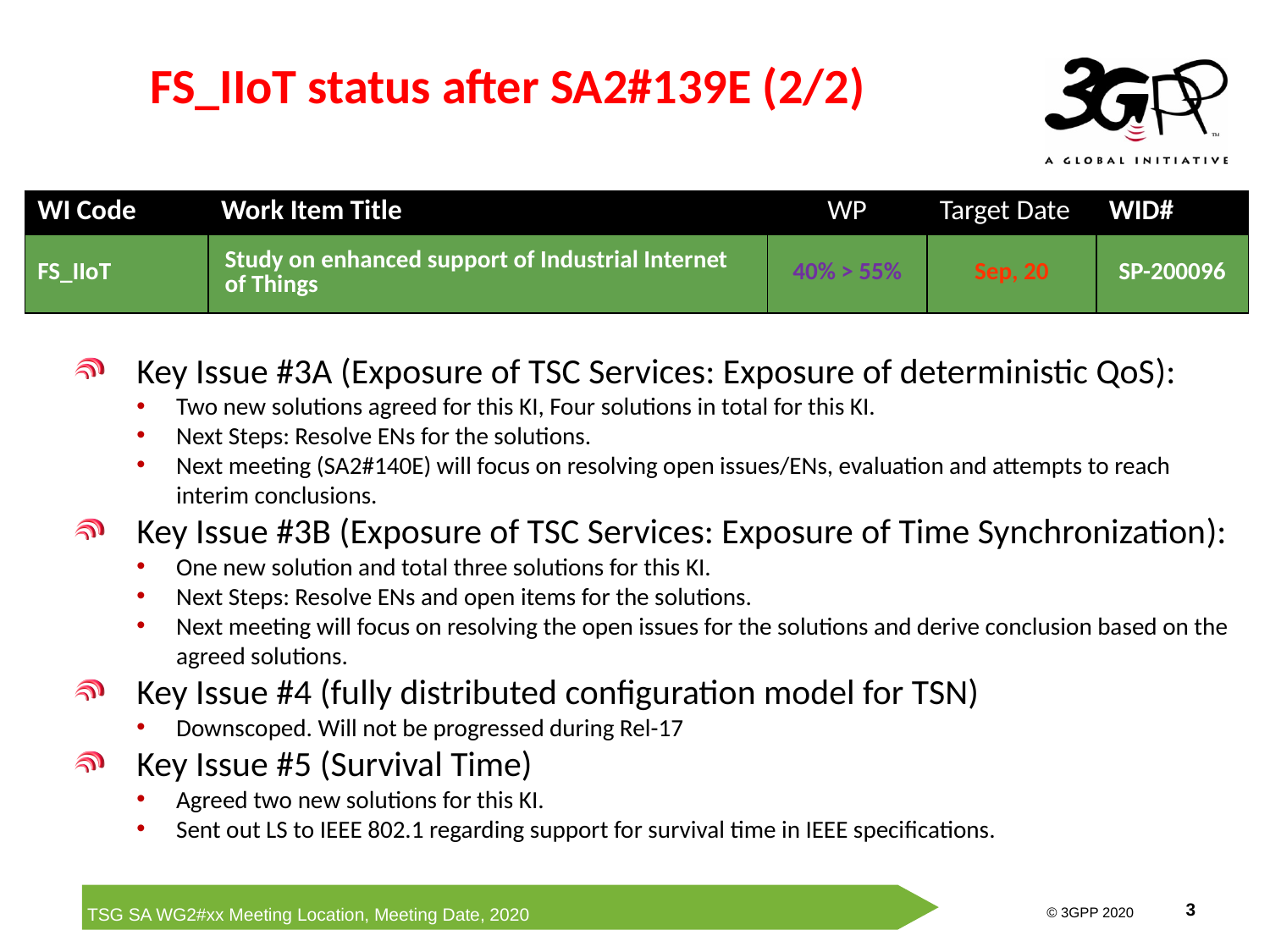

# FS_IIoT status after SA2#139E (2/2)
| WI Code | Work Item Title | WP | Target Date | WID# |
| --- | --- | --- | --- | --- |
| FS\_IIoT | Study on enhanced support of Industrial Internet of Things | 40% > 55% | Sep, 20 | SP-200096 |
Key Issue #3A (Exposure of TSC Services: Exposure of deterministic QoS):
Two new solutions agreed for this KI, Four solutions in total for this KI.
Next Steps: Resolve ENs for the solutions.
Next meeting (SA2#140E) will focus on resolving open issues/ENs, evaluation and attempts to reach interim conclusions.
Key Issue #3B (Exposure of TSC Services: Exposure of Time Synchronization):
One new solution and total three solutions for this KI.
Next Steps: Resolve ENs and open items for the solutions.
Next meeting will focus on resolving the open issues for the solutions and derive conclusion based on the agreed solutions.
Key Issue #4 (fully distributed configuration model for TSN)
Downscoped. Will not be progressed during Rel-17
Key Issue #5 (Survival Time)
Agreed two new solutions for this KI.
Sent out LS to IEEE 802.1 regarding support for survival time in IEEE specifications.